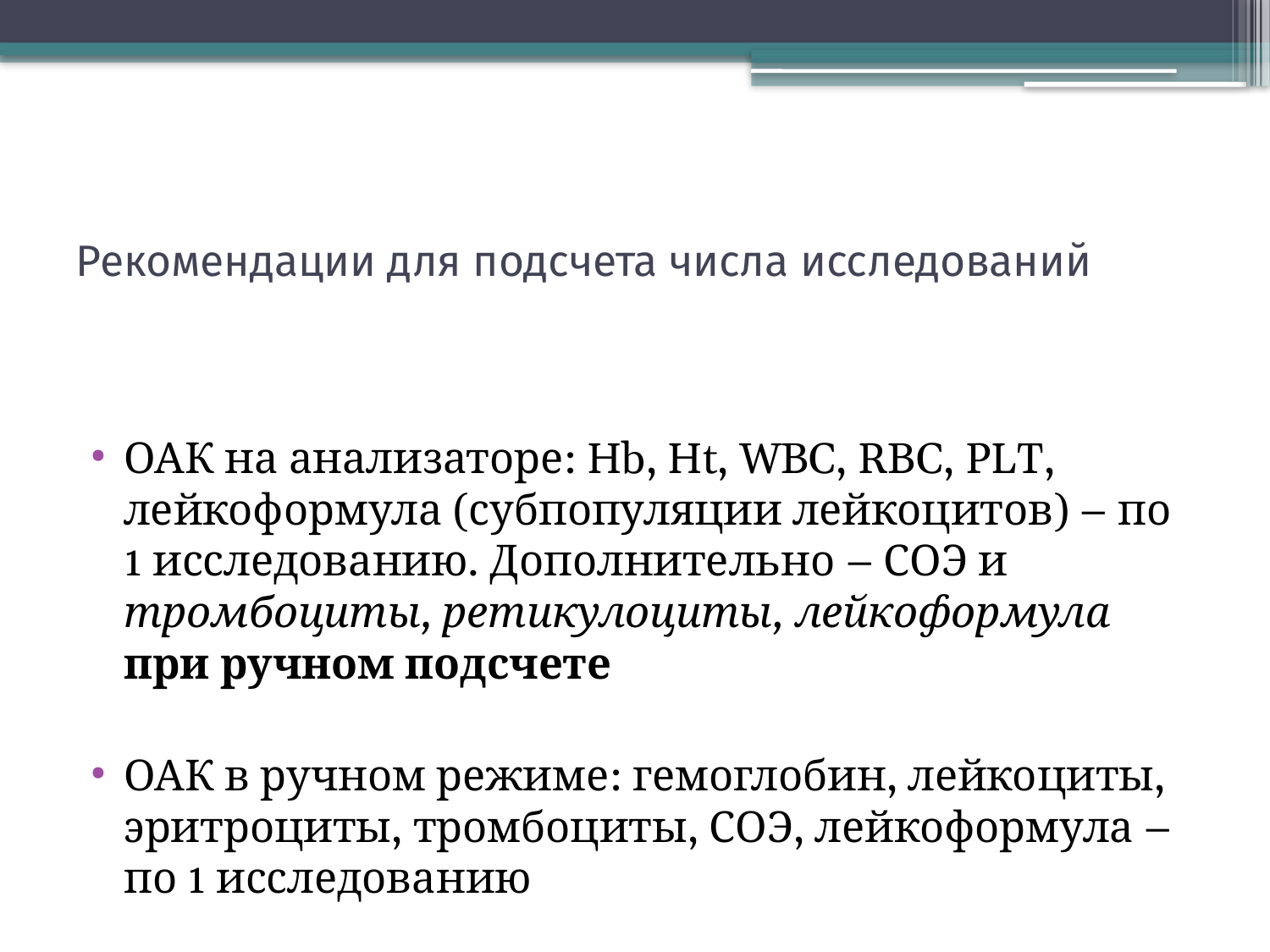

# Рекомендации для подсчета числа исследований

ОАК на анализаторе: Hb, Ht, WBC, RBC, PLT, лейкоформула (субпопуляции лейкоцитов) – по 1 исследованию. Дополнительно – СОЭ и тромбоциты, ретикулоциты, лейкоформула при ручном подсчете

ОАК в ручном режиме: гемоглобин, лейкоциты, эритроциты, тромбоциты, СОЭ, лейкоформула – по 1 исследованию